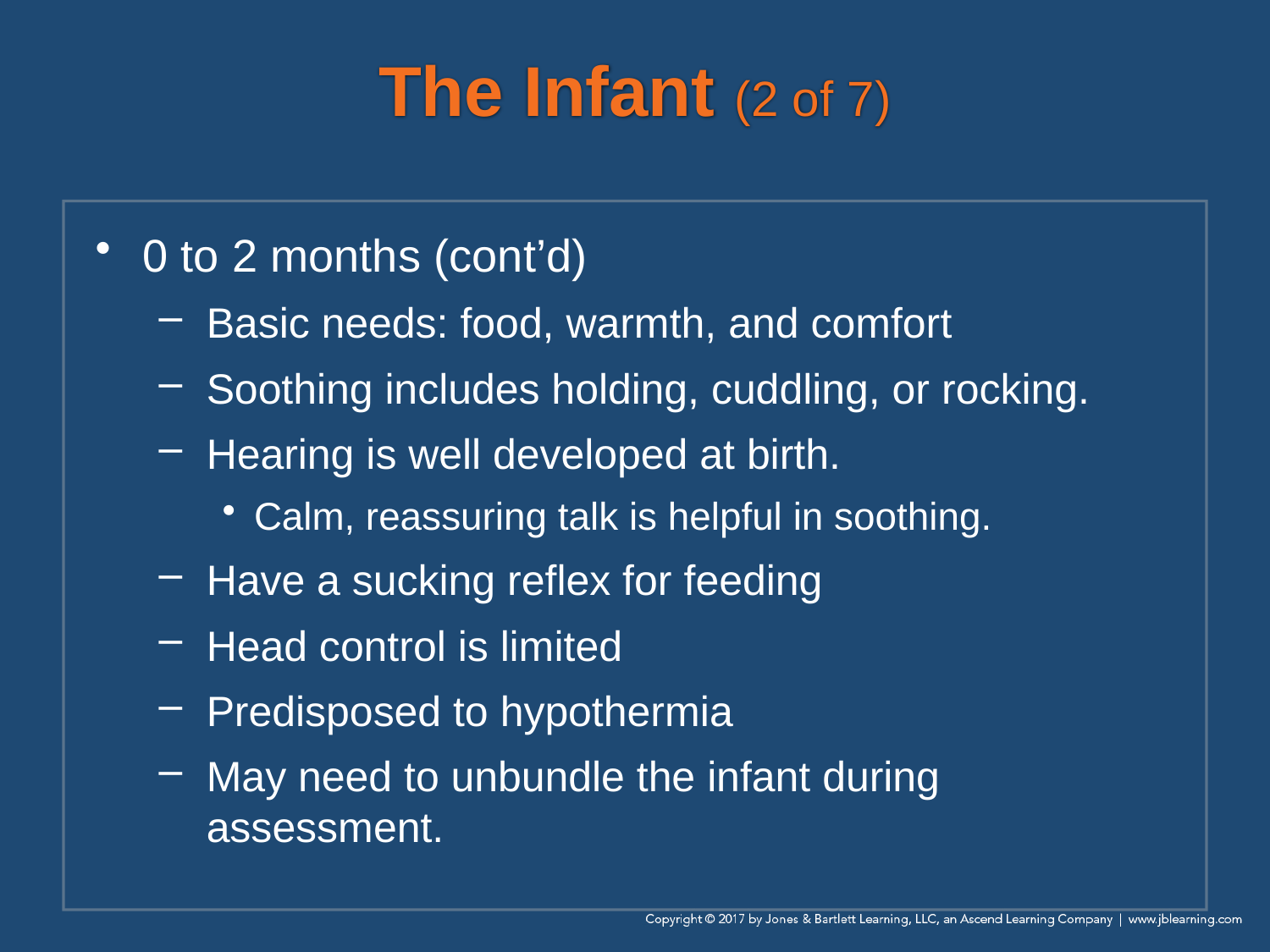

# The Infant (2 of 7)
0 to 2 months (cont’d)
Basic needs: food, warmth, and comfort
Soothing includes holding, cuddling, or rocking.
Hearing is well developed at birth.
Calm, reassuring talk is helpful in soothing.
Have a sucking reflex for feeding
Head control is limited
Predisposed to hypothermia
May need to unbundle the infant during assessment.